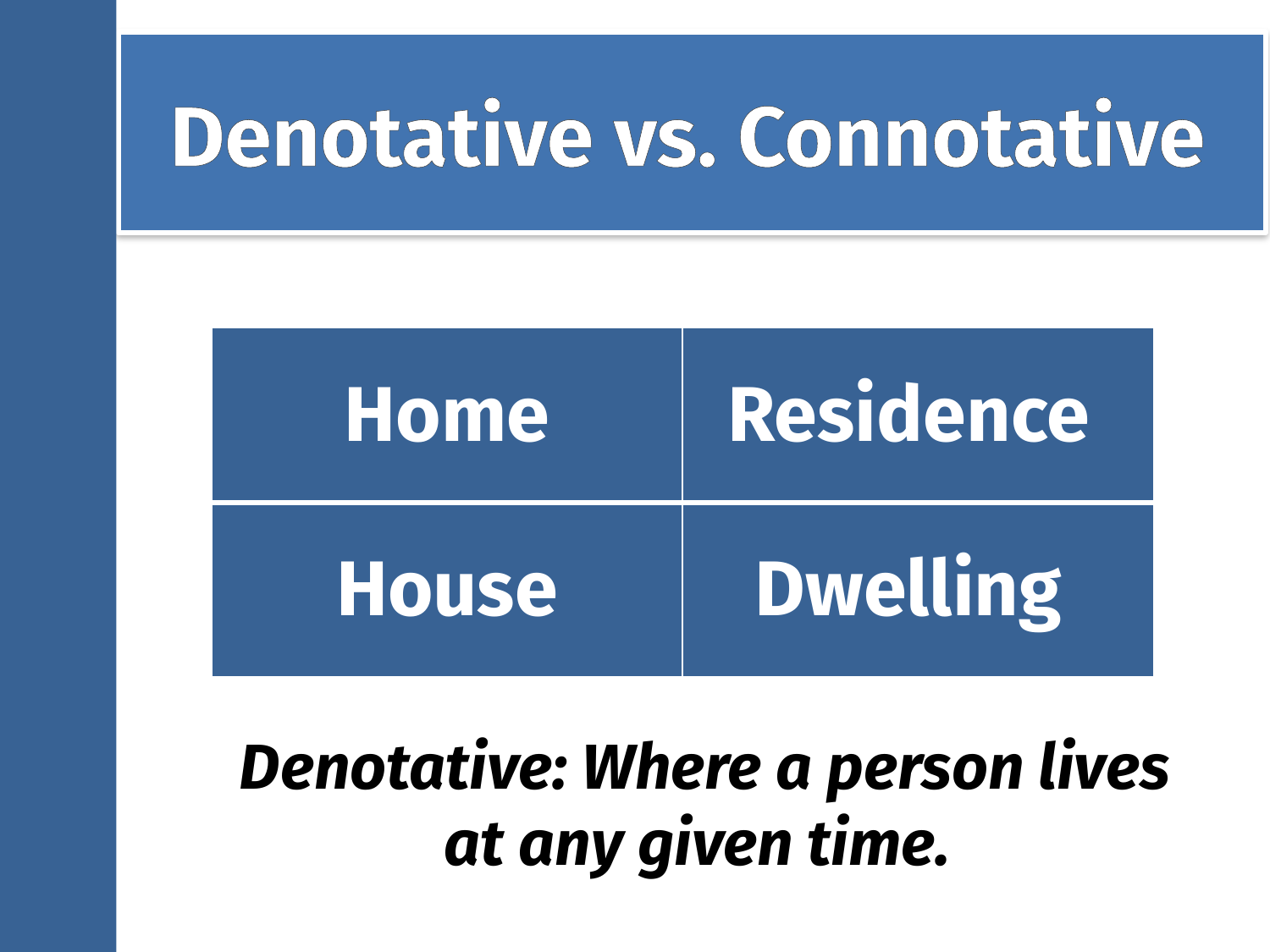

# Denotative vs. Connotative
| Home | Residence |
| --- | --- |
| House | Dwelling |

Denotative: Where a person lives at any given time.